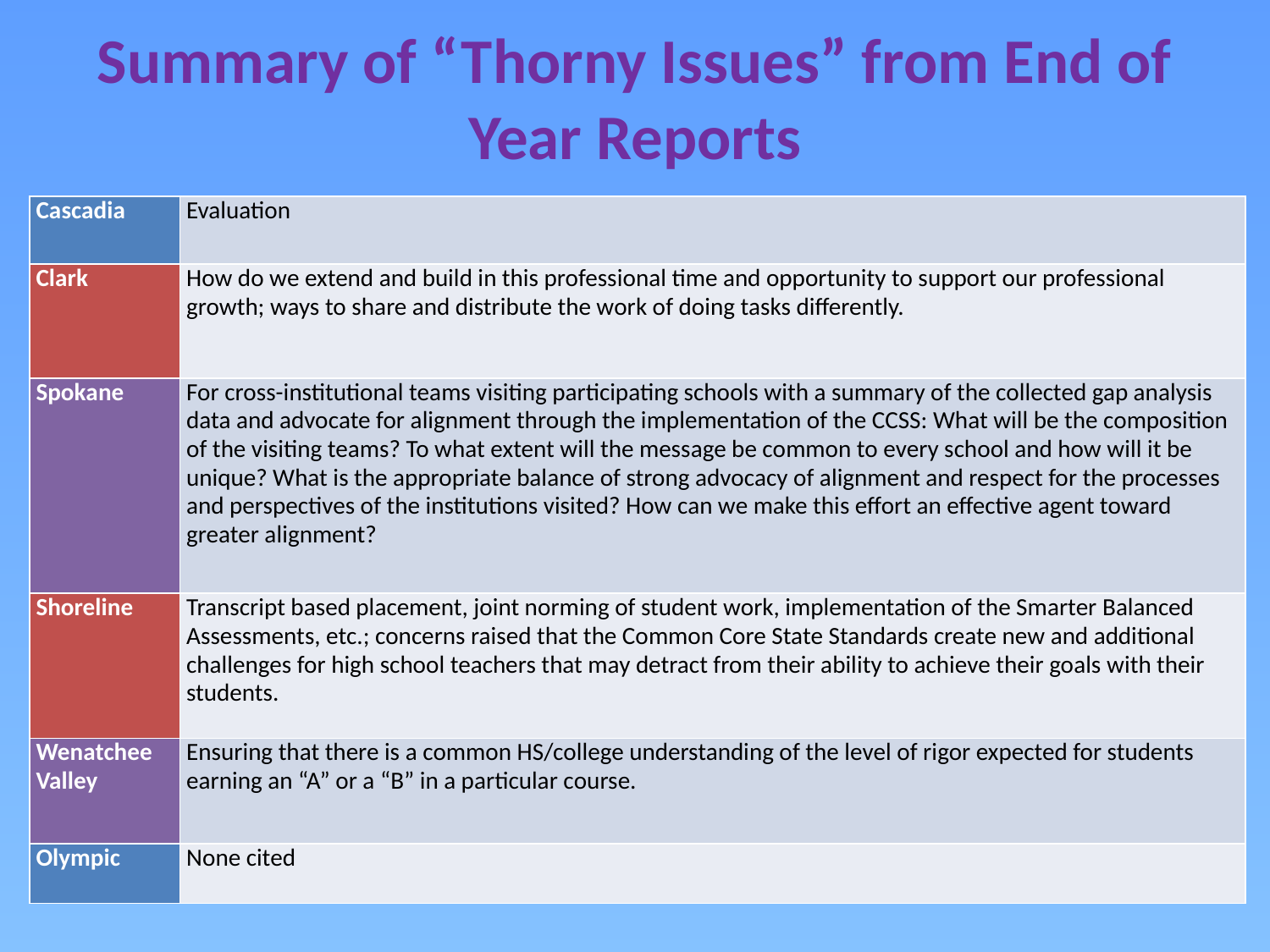

# Summary of “Thorny Issues” from End of Year Reports
| Cascadia | Evaluation |
| --- | --- |
| Clark | How do we extend and build in this professional time and opportunity to support our professional growth; ways to share and distribute the work of doing tasks differently. |
| Spokane | For cross-institutional teams visiting participating schools with a summary of the collected gap analysis data and advocate for alignment through the implementation of the CCSS: What will be the composition of the visiting teams? To what extent will the message be common to every school and how will it be unique? What is the appropriate balance of strong advocacy of alignment and respect for the processes and perspectives of the institutions visited? How can we make this effort an effective agent toward greater alignment? |
| Shoreline | Transcript based placement, joint norming of student work, implementation of the Smarter Balanced Assessments, etc.; concerns raised that the Common Core State Standards create new and additional challenges for high school teachers that may detract from their ability to achieve their goals with their students. |
| Wenatchee Valley | Ensuring that there is a common HS/college understanding of the level of rigor expected for students earning an “A” or a “B” in a particular course. |
| Olympic | None cited |